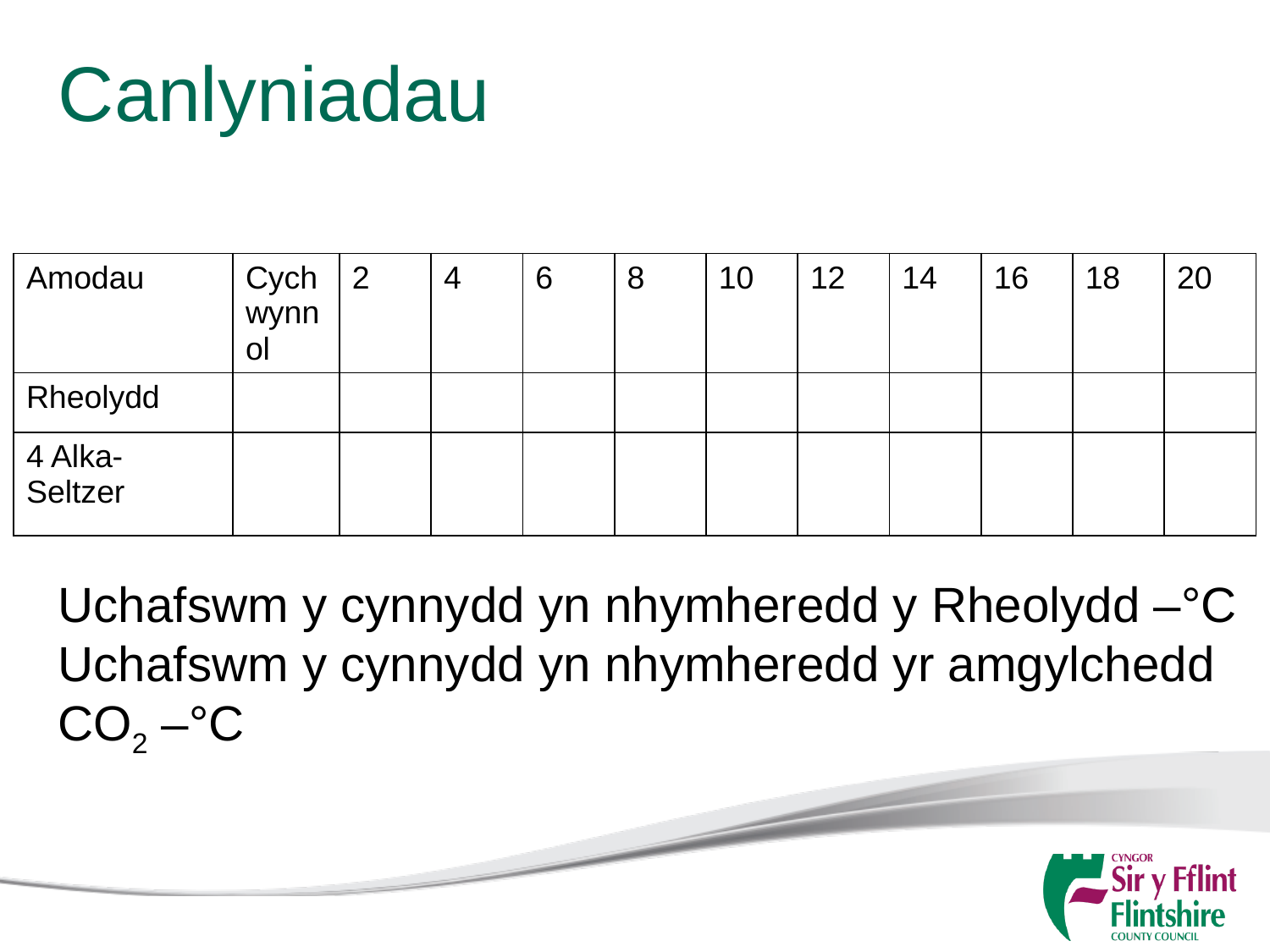

# Canlyniadau
| Amodau | Cychwynnol | 2 | 4 | 6 | 8 | 10 | 12 | 14 | 16 | 18 | 20 |
| --- | --- | --- | --- | --- | --- | --- | --- | --- | --- | --- | --- |
| Rheolydd |  |  |  |  |  |  |  |  |  |  |  |
| 4 Alka-Seltzer |  |  |  |  |  |  |  |  |  |  |  |
Uchafswm y cynnydd yn nhymheredd y Rheolydd –°C
Uchafswm y cynnydd yn nhymheredd yr amgylchedd CO2 –°C